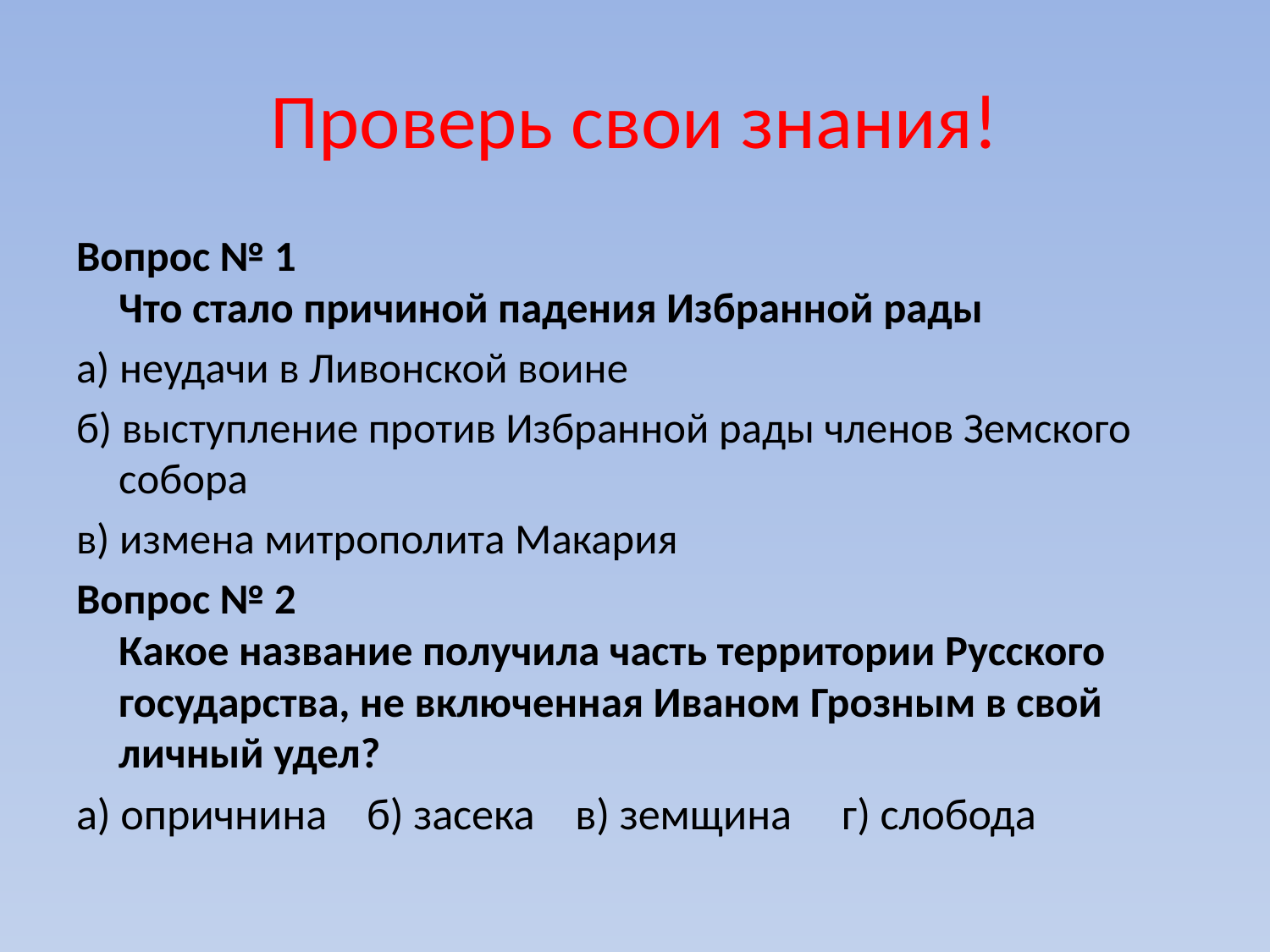

# Проверь свои знания!
Вопрос № 1 
Что стало причиной падения Избранной рады
а) неудачи в Ливонской воине
б) выступление против Избранной рады членов Земского собора
в) измена митрополита Макария
Вопрос № 2 
Какое название получила часть территории Русского государства, не включенная Иваном Грозным в свой личный удел?
а) опричнина    б) засека    в) земщина     г) слобода